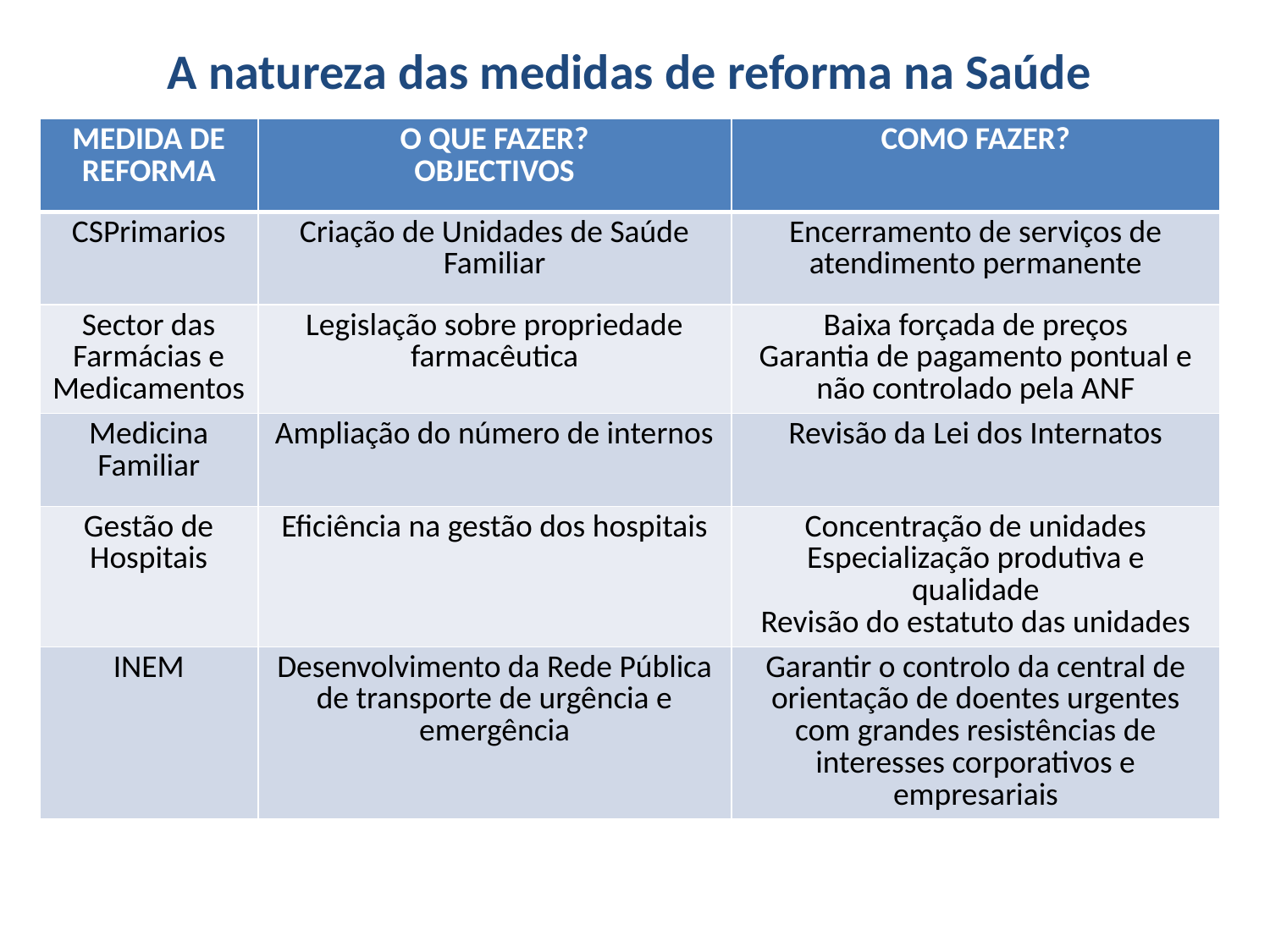

A natureza das medidas de reforma na Saúde
| MEDIDA DE REFORMA | O QUE FAZER? OBJECTIVOS | COMO FAZER? |
| --- | --- | --- |
| CSPrimarios | Criação de Unidades de Saúde Familiar | Encerramento de serviços de atendimento permanente |
| Sector das Farmácias e Medicamentos | Legislação sobre propriedade farmacêutica | Baixa forçada de preços Garantia de pagamento pontual e não controlado pela ANF |
| Medicina Familiar | Ampliação do número de internos | Revisão da Lei dos Internatos |
| Gestão de Hospitais | Eficiência na gestão dos hospitais | Concentração de unidades Especialização produtiva e qualidade Revisão do estatuto das unidades |
| INEM | Desenvolvimento da Rede Pública de transporte de urgência e emergência | Garantir o controlo da central de orientação de doentes urgentes com grandes resistências de interesses corporativos e empresariais |